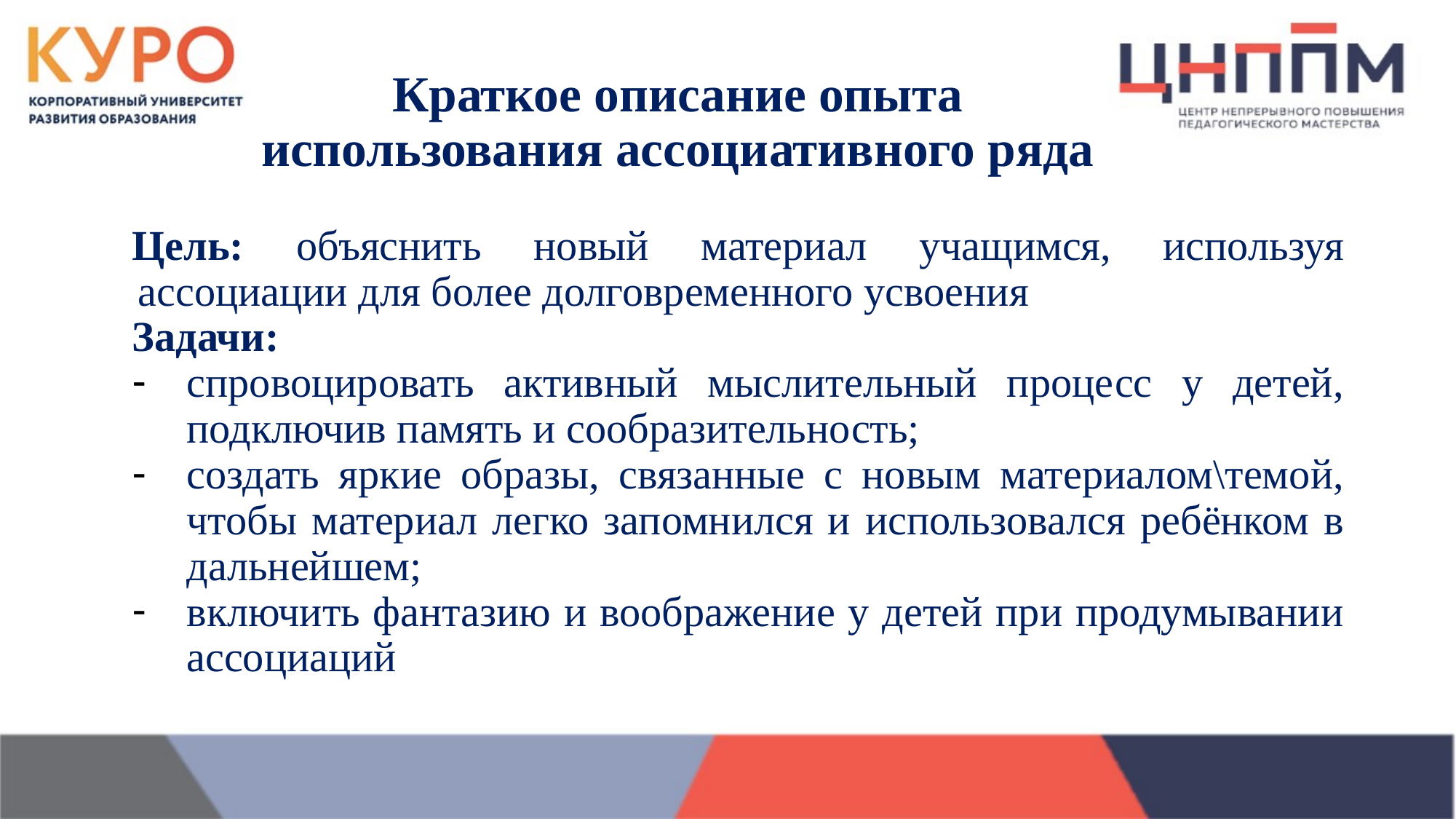

# Краткое описание опыта использования ассоциативного ряда
Цель: объяснить новый материал учащимся, используя ассоциации для более долговременного усвоения
Задачи:
спровоцировать активный мыслительный процесс у детей, подключив память и сообразительность;
создать яркие образы, связанные с новым материалом\темой, чтобы материал легко запомнился и использовался ребёнком в дальнейшем;
включить фантазию и воображение у детей при продумывании ассоциаций